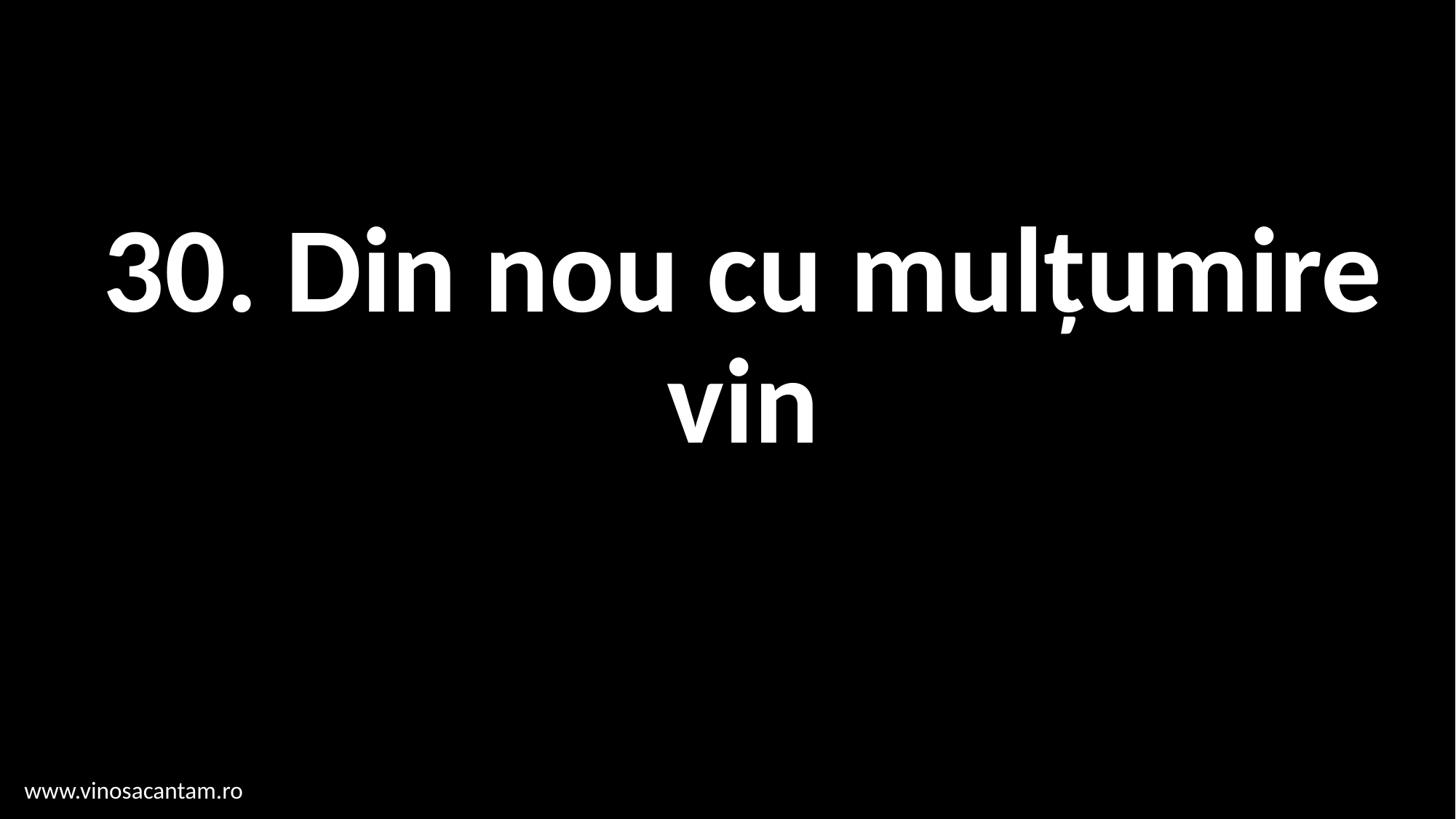

# 30. Din nou cu mulțumire vin
www.vinosacantam.ro